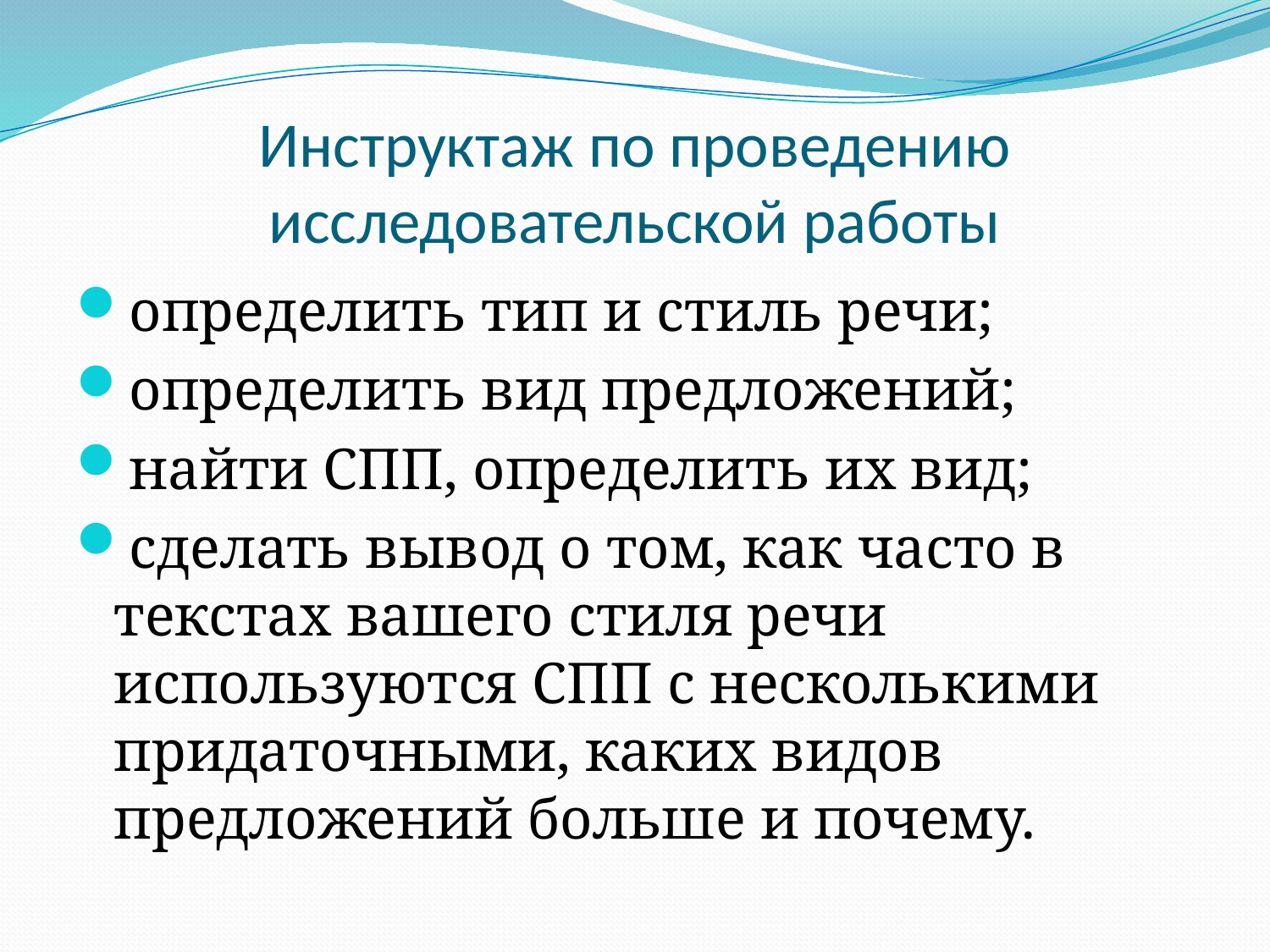

# Инструктаж по проведению исследовательской работы
определить тип и стиль речи;
определить вид предложений;
найти СПП, определить их вид;
сделать вывод о том, как часто в текстах вашего стиля речи используются СПП с несколькими придаточными, каких видов предложений больше и почему.